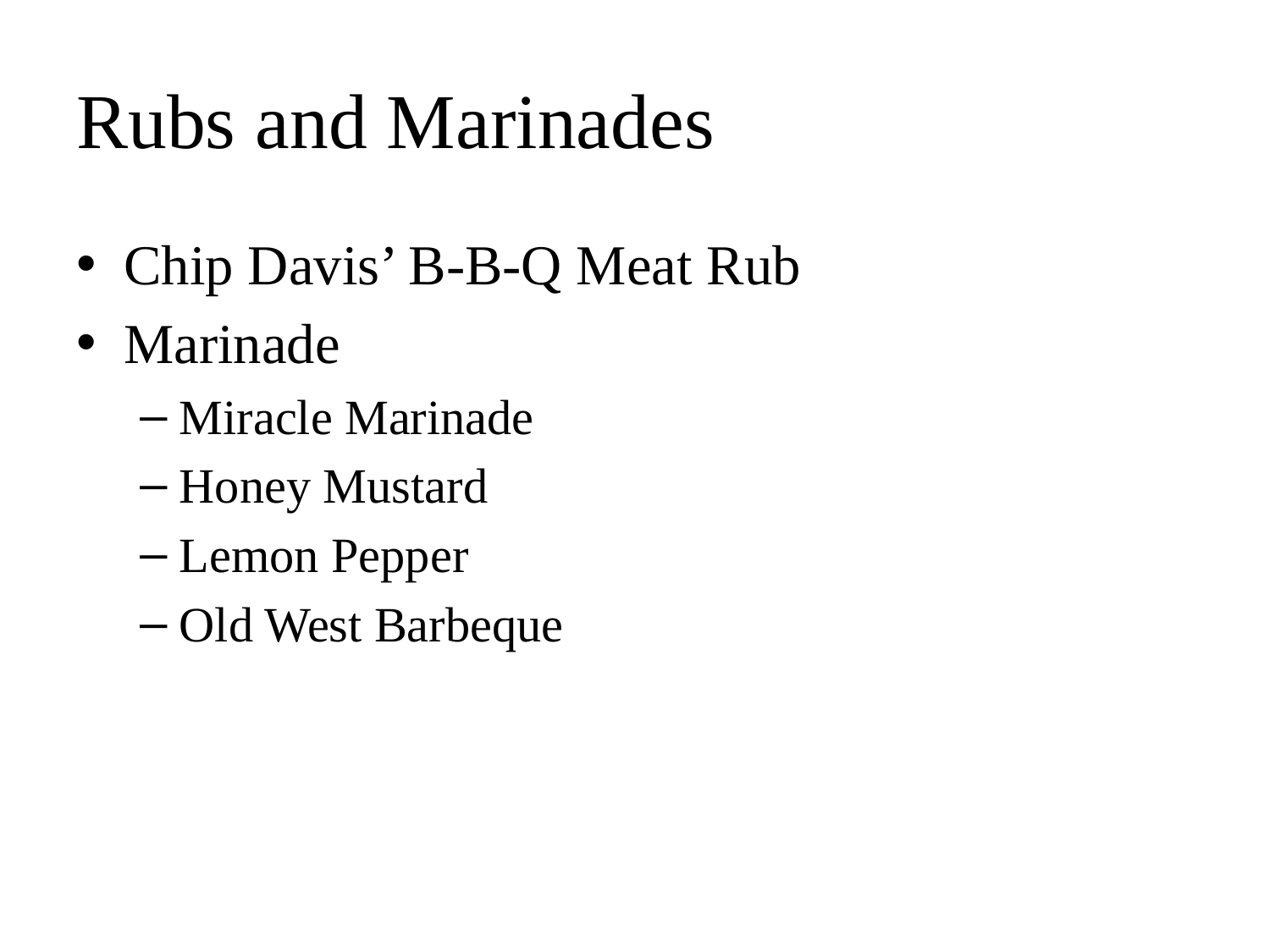

# Rubs and Marinades
Chip Davis’ B-B-Q Meat Rub
Marinade
Miracle Marinade
Honey Mustard
Lemon Pepper
Old West Barbeque